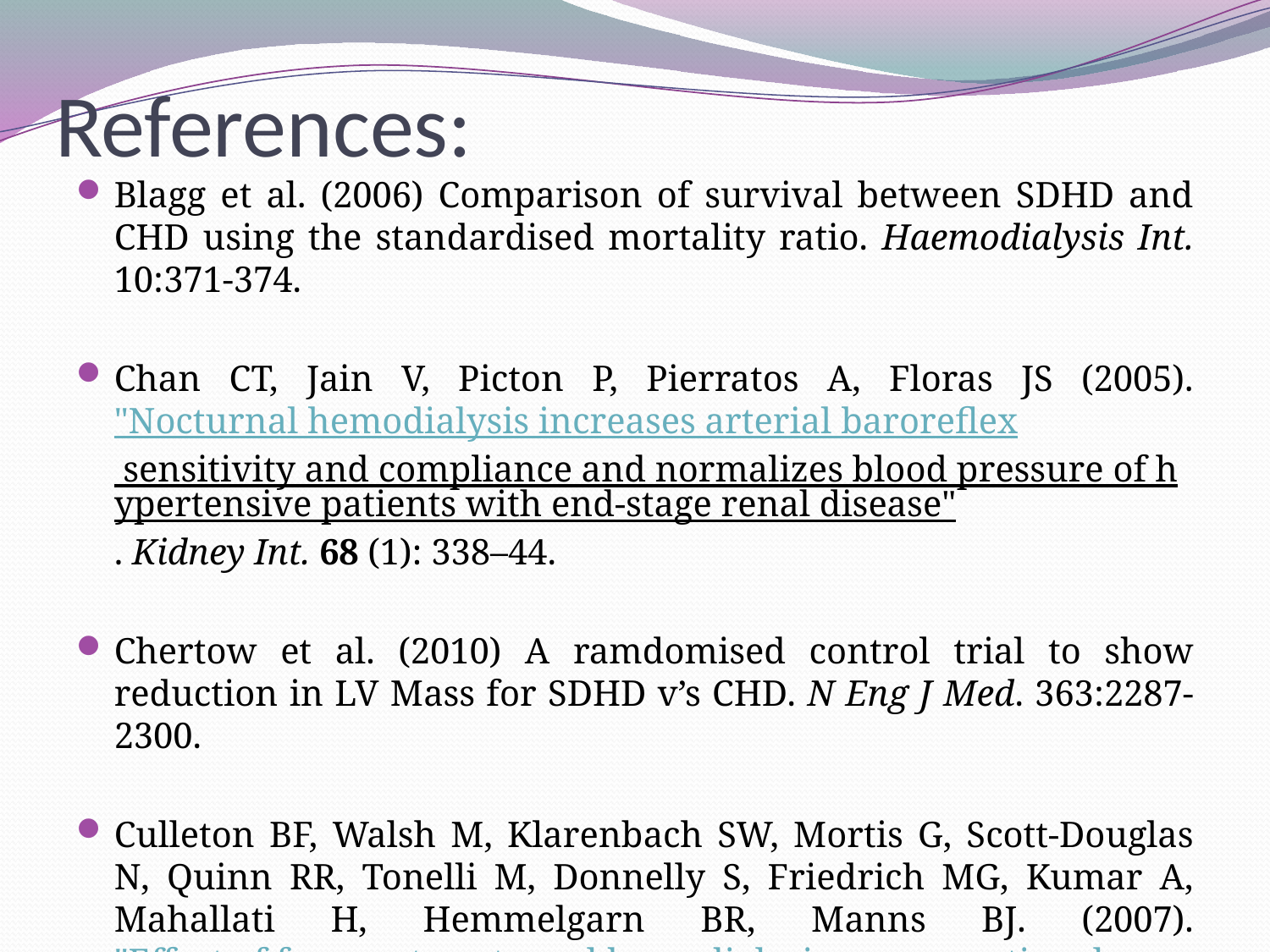

# References:
Blagg et al. (2006) Comparison of survival between SDHD and CHD using the standardised mortality ratio. Haemodialysis Int. 10:371-374.

Chan CT, Jain V, Picton P, Pierratos A, Floras JS (2005). "Nocturnal hemodialysis increases arterial baroreflex sensitivity and compliance and normalizes blood pressure of hypertensive patients with end-stage renal disease". Kidney Int. 68 (1): 338–44.

Chertow et al. (2010) A ramdomised control trial to show reduction in LV Mass for SDHD v’s CHD. N Eng J Med. 363:2287-2300.

Culleton BF, Walsh M, Klarenbach SW, Mortis G, Scott-Douglas N, Quinn RR, Tonelli M, Donnelly S, Friedrich MG, Kumar A, Mahallati H, Hemmelgarn BR, Manns BJ. (2007). "Effect of frequent nocturnal hemodialysis vs conventional hemodialysis on left ventricular mass and quality of life: a randomized controlled trial". JAMA 298 (11): 1291–9